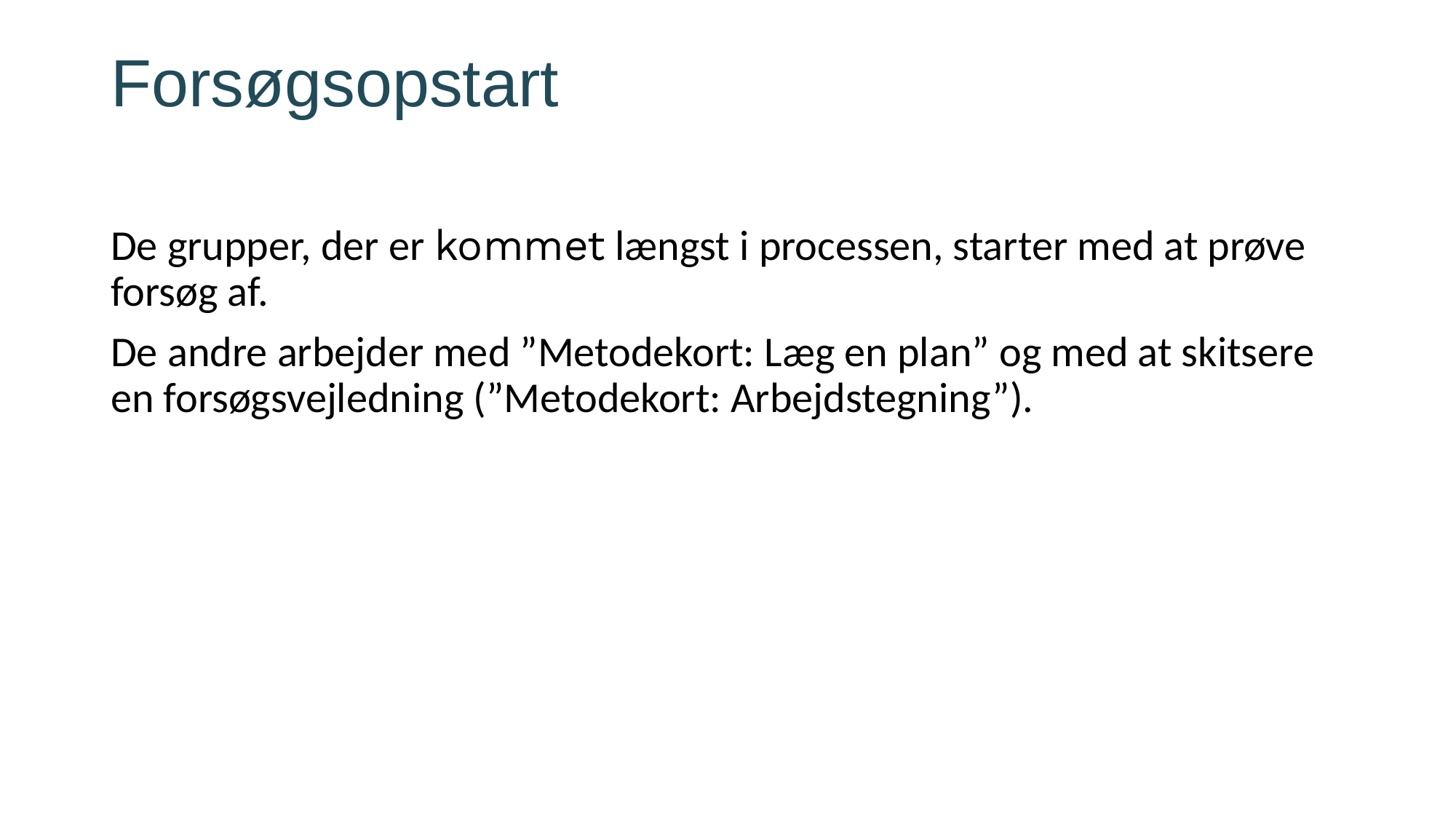

# Forsøgsopstart
De grupper, der er kommet længst i processen, starter med at prøve forsøg af.
De andre arbejder med ”Metodekort: Læg en plan” og med at skitsere en forsøgsvejledning (”Metodekort: Arbejdstegning”).